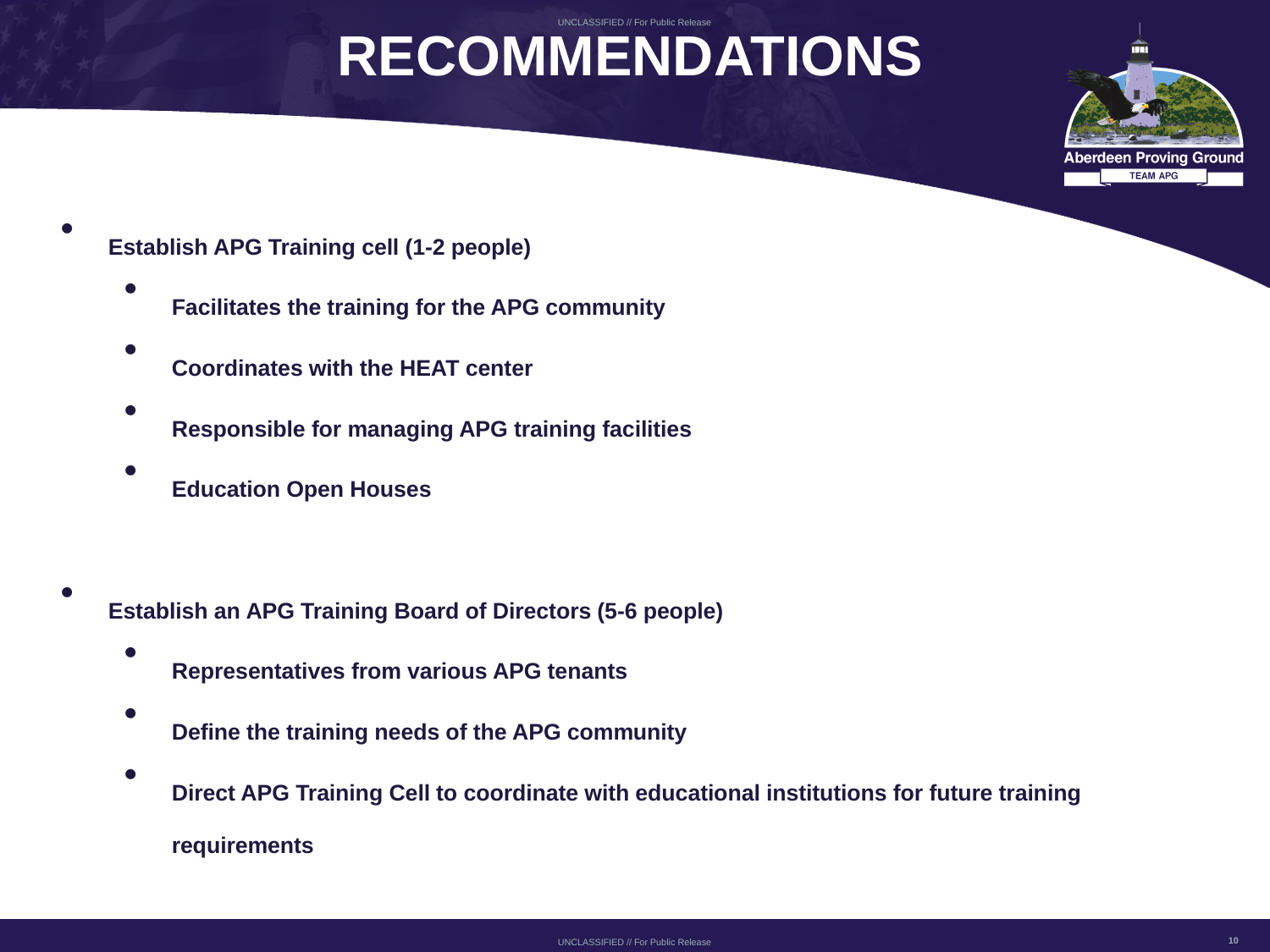

RECOMMENDATIONS
Establish APG Training cell (1-2 people)
Facilitates the training for the APG community
Coordinates with the HEAT center
Responsible for managing APG training facilities
Education Open Houses

Establish an APG Training Board of Directors (5-6 people)
Representatives from various APG tenants
Define the training needs of the APG community
Direct APG Training Cell to coordinate with educational institutions for future training requirements